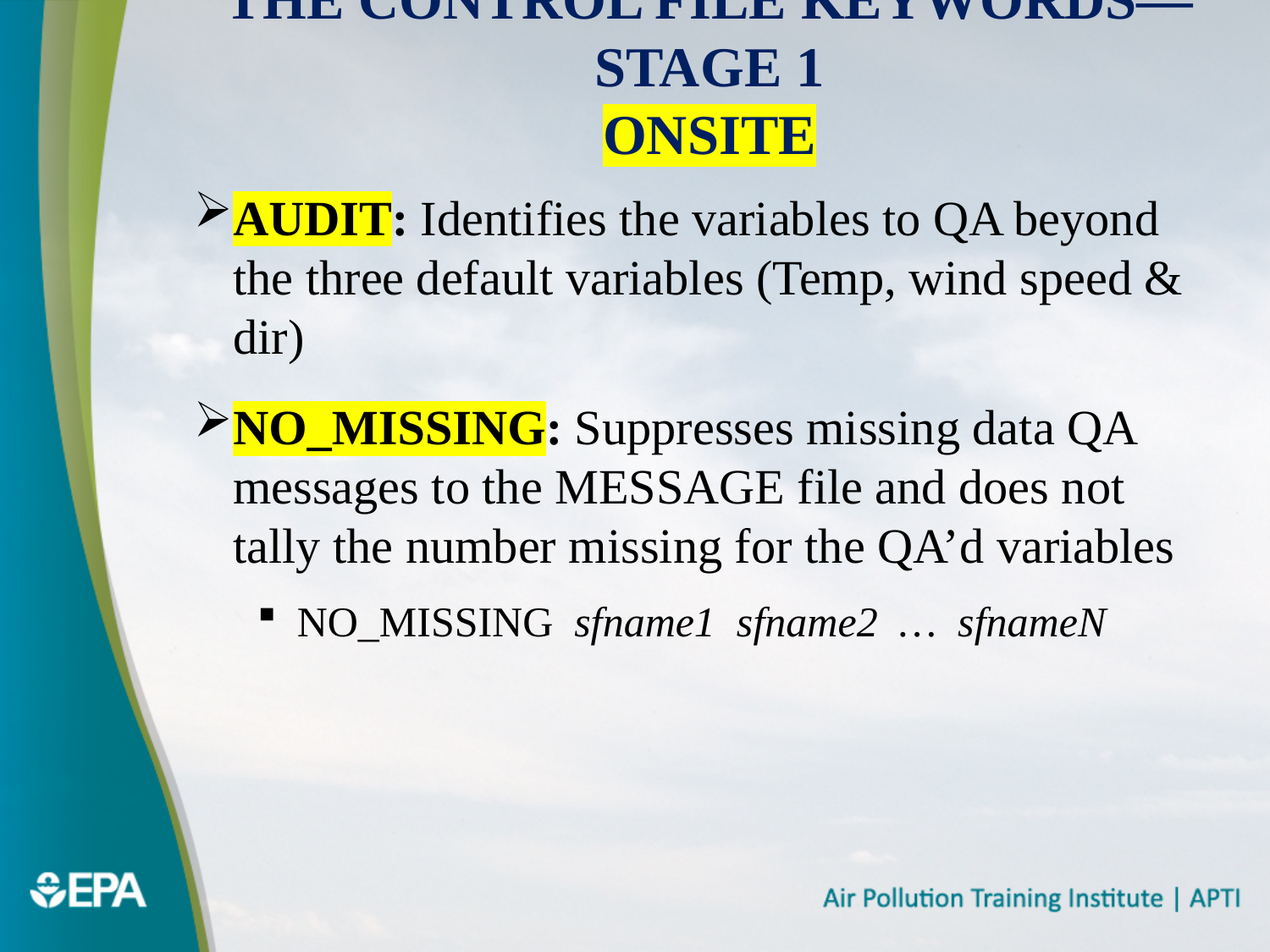

# The Control File Keywords—Stage 1 ONSITE
AUDIT: Identifies the variables to QA beyond the three default variables (Temp, wind speed & dir)
NO_MISSING: Suppresses missing data QA messages to the MESSAGE file and does not tally the number missing for the QA’d variables
NO_MISSING  sfname1  sfname2  …  sfnameN